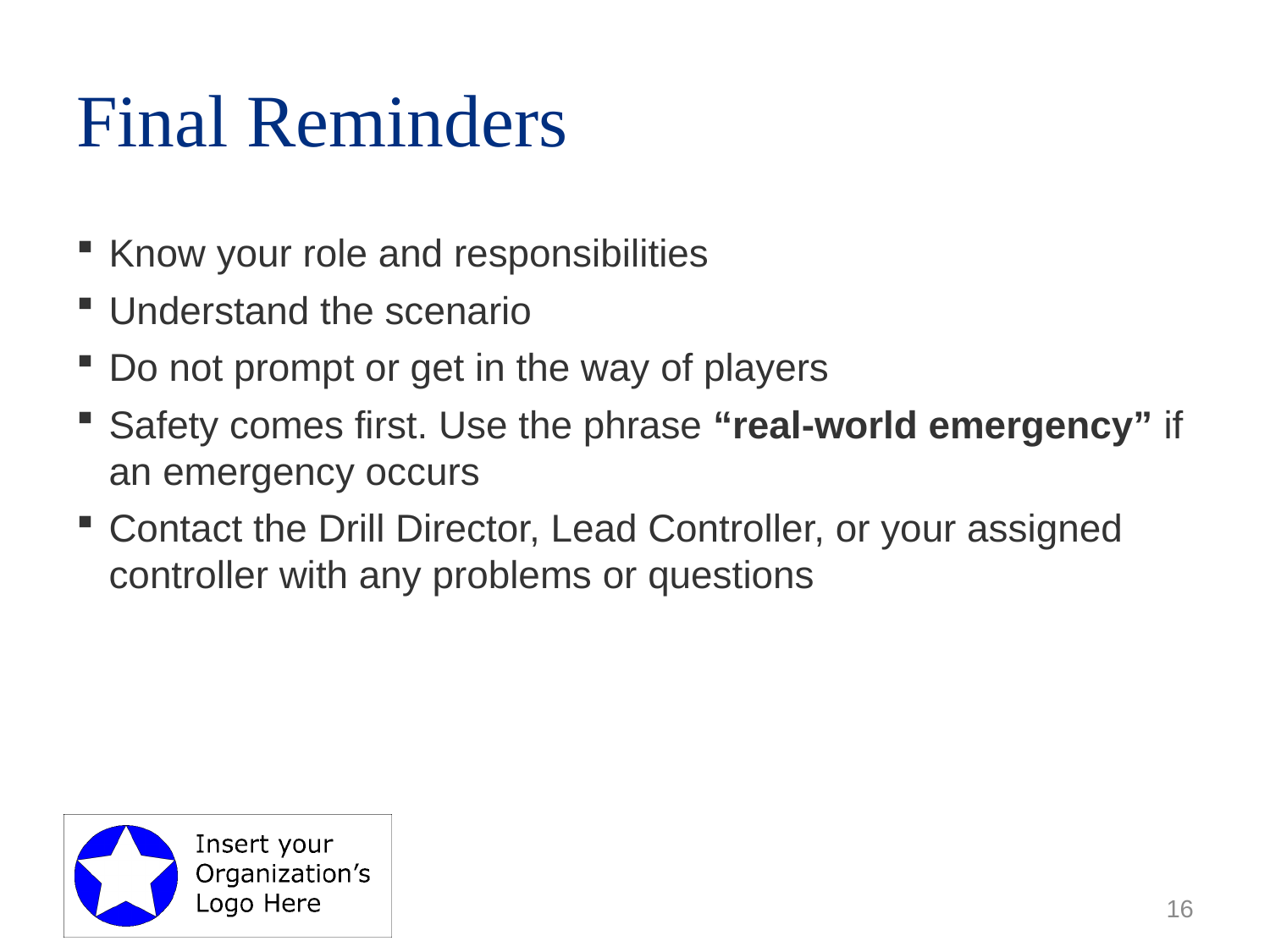

# Final Reminders
Know your role and responsibilities
Understand the scenario
Do not prompt or get in the way of players
Safety comes first. Use the phrase “real-world emergency” if an emergency occurs
Contact the Drill Director, Lead Controller, or your assigned controller with any problems or questions

16